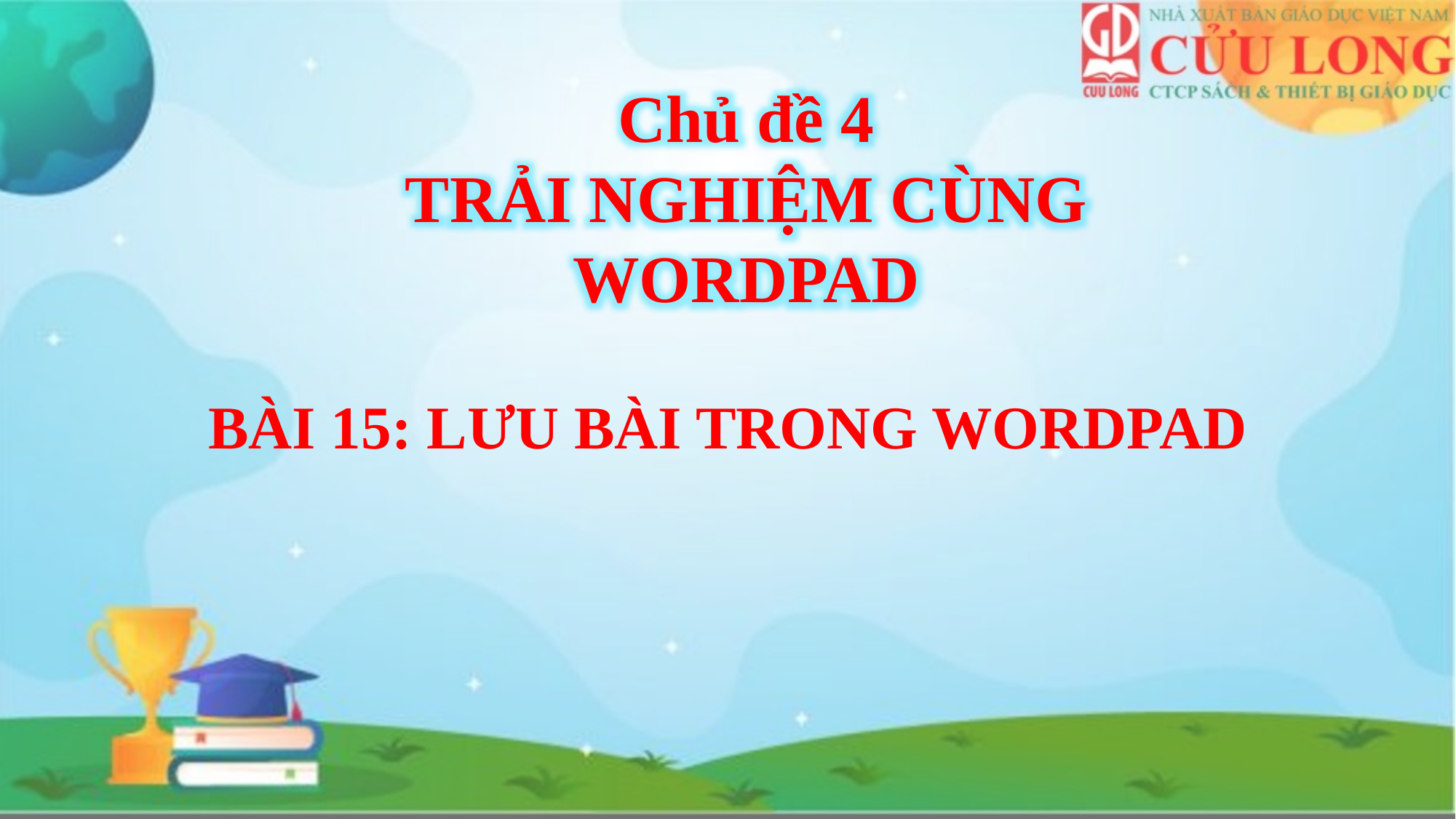

Chủ đề 4
TRẢI NGHIỆM CÙNG WORDPAD
BÀI 15: LƯU BÀI TRONG WORDPAD